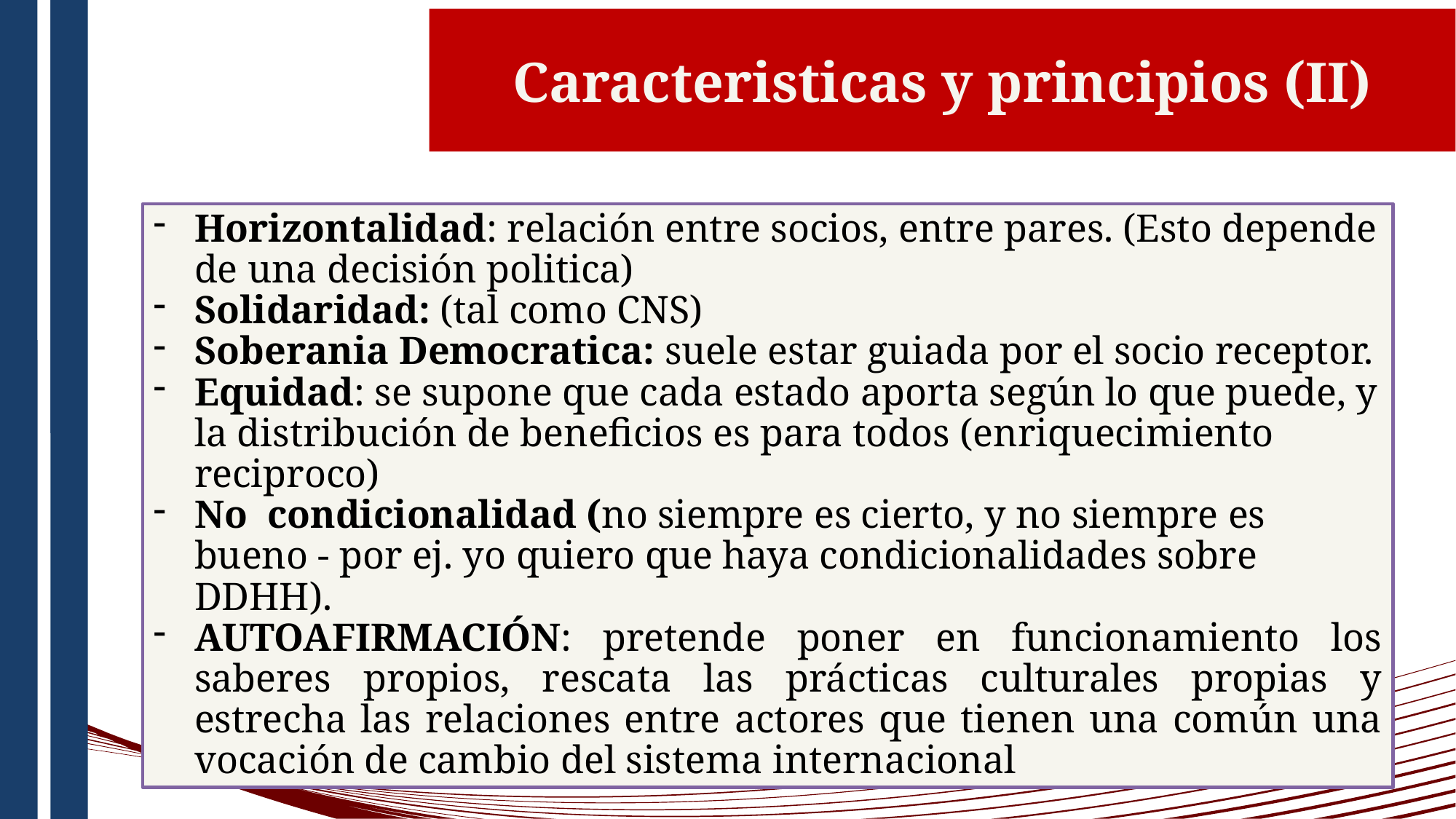

Caracteristicas y principios (II)

Horizontalidad: relación entre socios, entre pares. (Esto depende de una decisión politica)
Solidaridad: (tal como CNS)
Soberania Democratica: suele estar guiada por el socio receptor.
Equidad: se supone que cada estado aporta según lo que puede, y la distribución de beneficios es para todos (enriquecimiento reciproco)
No  condicionalidad (no siempre es cierto, y no siempre es bueno - por ej. yo quiero que haya condicionalidades sobre DDHH).
AUTOAFIRMACIÓN: pretende poner en funcionamiento los saberes propios, rescata las prácticas culturales propias y estrecha las relaciones entre actores que tienen una común una vocación de cambio del sistema internacional